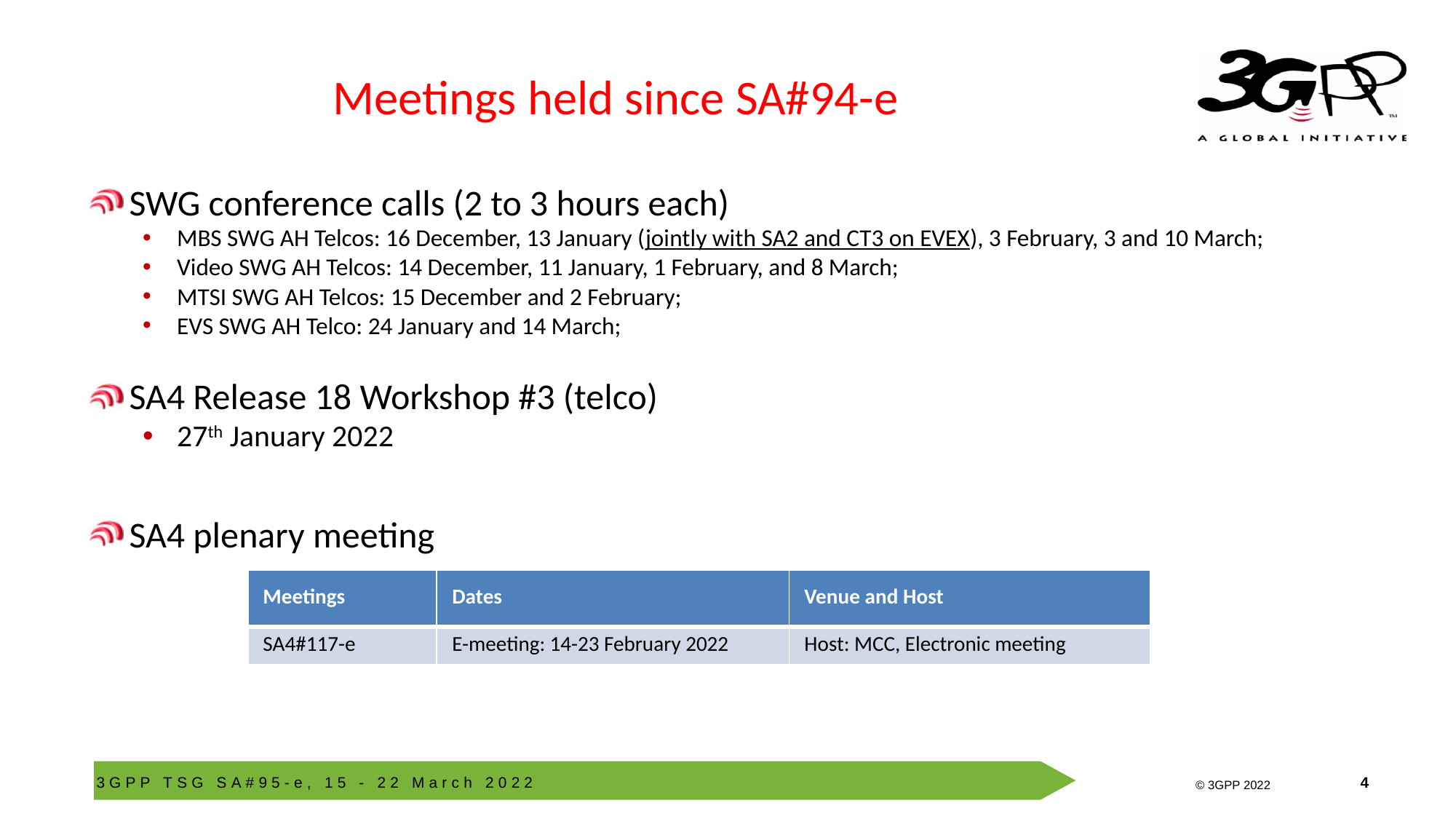

# Meetings held since SA#94-e
SWG conference calls (2 to 3 hours each)
MBS SWG AH Telcos: 16 December, 13 January (jointly with SA2 and CT3 on EVEX), 3 February, 3 and 10 March;
Video SWG AH Telcos: 14 December, 11 January, 1 February, and 8 March;
MTSI SWG AH Telcos: 15 December and 2 February;
EVS SWG AH Telco: 24 January and 14 March;

SA4 Release 18 Workshop #3 (telco)
27th January 2022

SA4 plenary meeting
| Meetings | Dates | Venue and Host |
| --- | --- | --- |
| SA4#117-e | E-meeting: 14-23 February 2022 | Host: MCC, Electronic meeting |